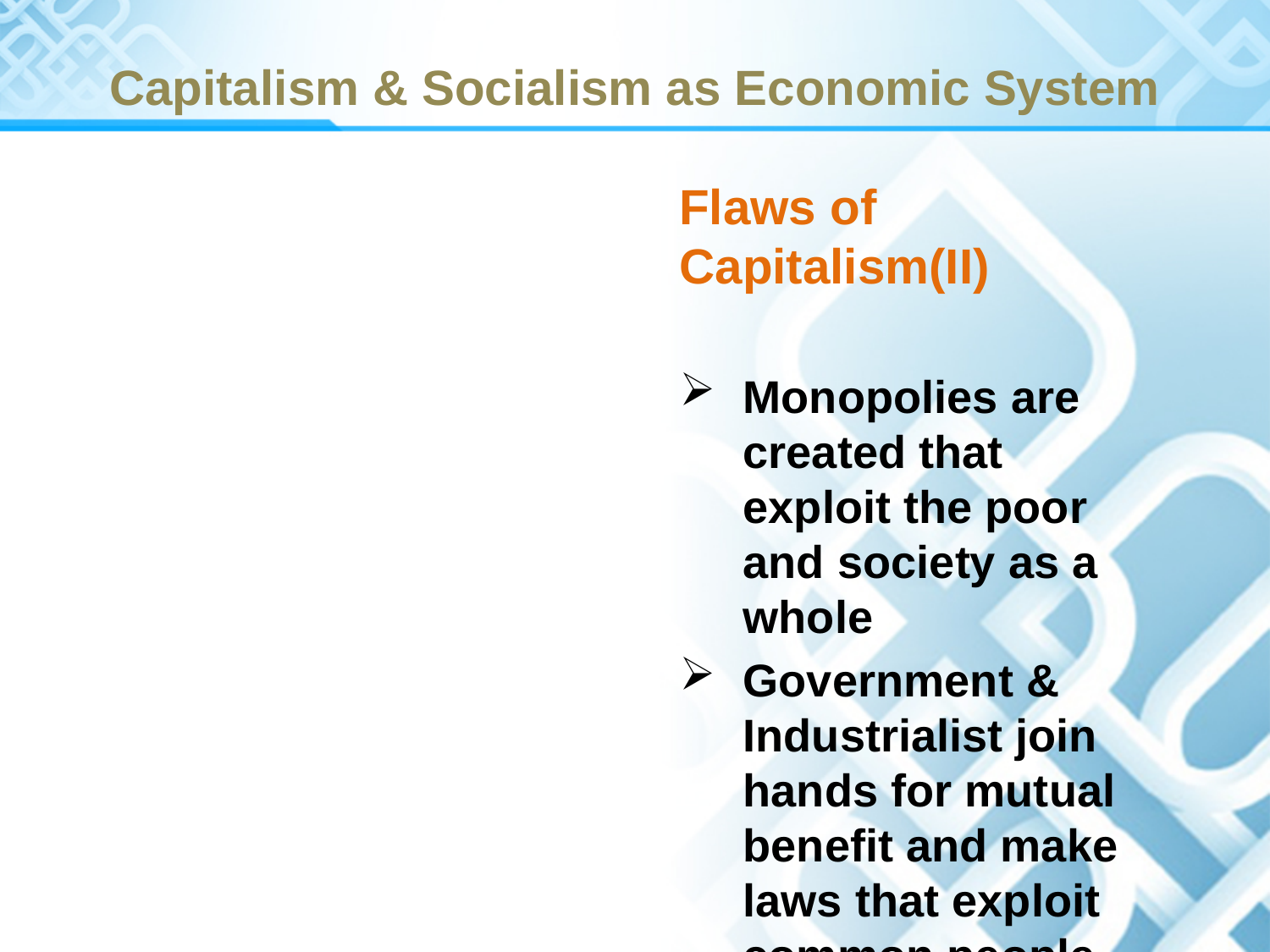

# Capitalism & Socialism as Economic System
Flaws of Capitalism(II)

Monopolies are created that exploit the poor and society as a whole
Government & Industrialist join hands for mutual benefit and make laws that exploit common people